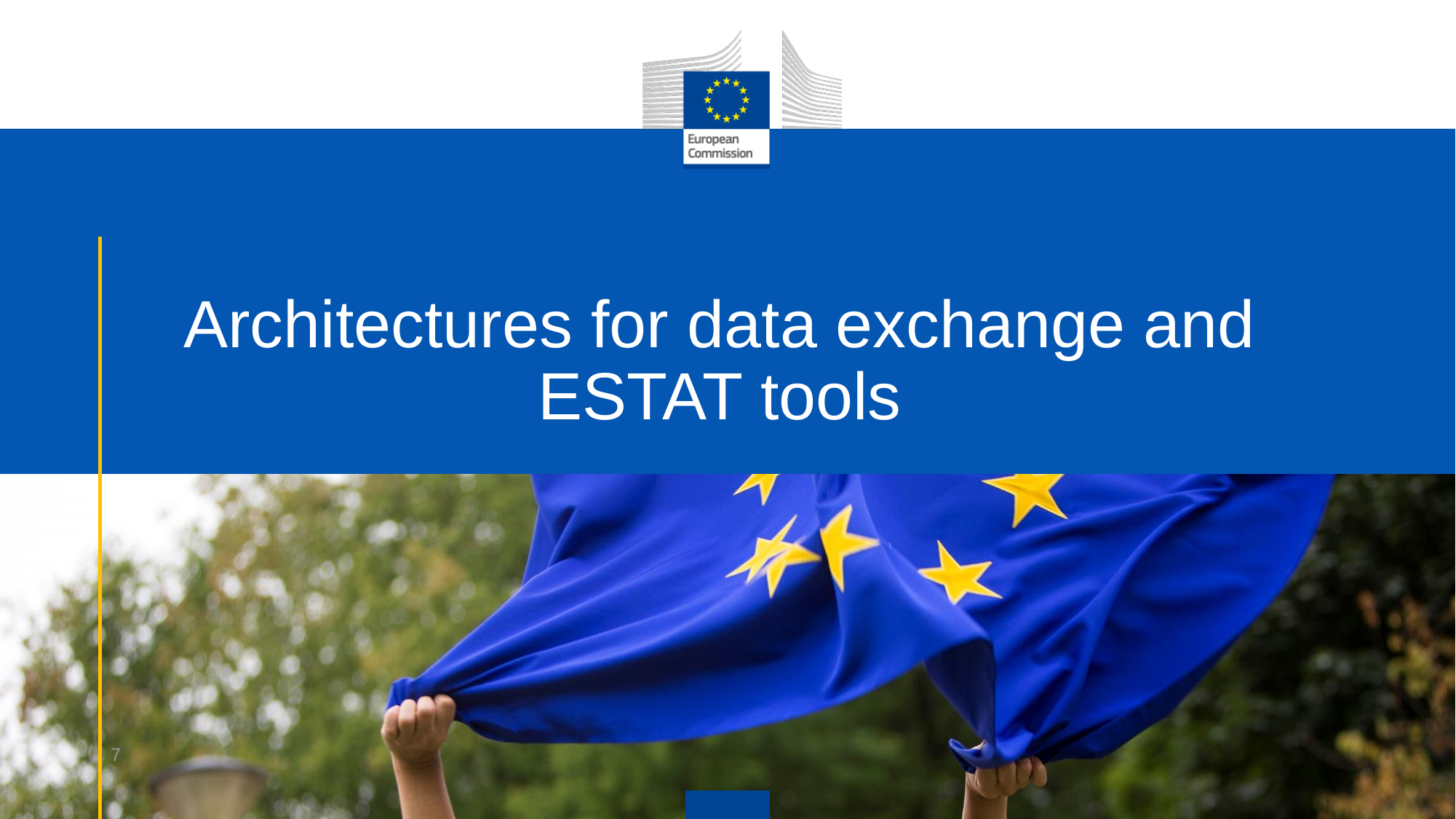

# Architectures for data exchange and ESTAT tools
7